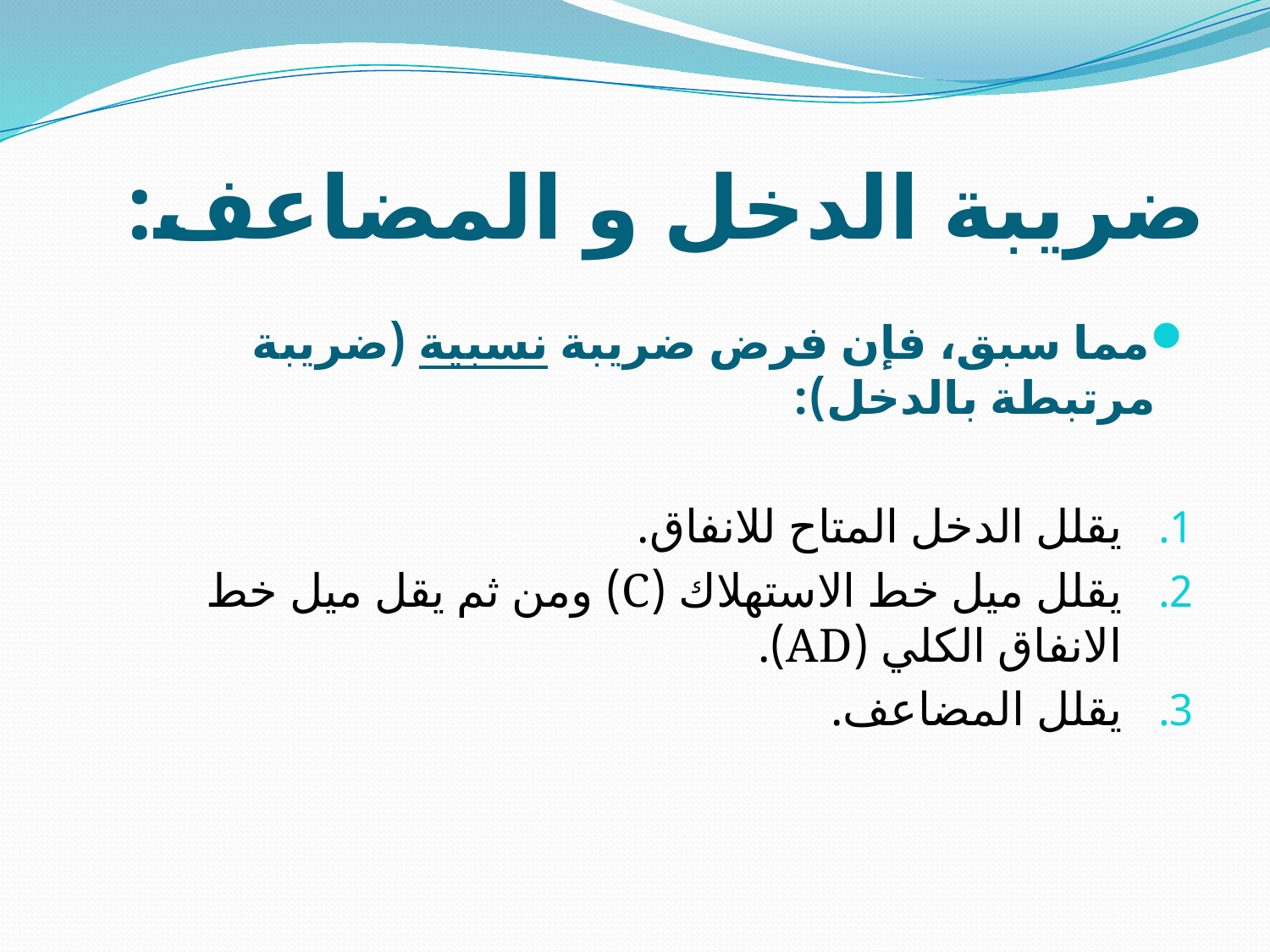

# ضريبة الدخل و المضاعف:
مما سبق، فإن فرض ضريبة نسبية (ضريبة مرتبطة بالدخل):

يقلل الدخل المتاح للانفاق.
يقلل ميل خط الاستهلاك (C) ومن ثم يقل ميل خط الانفاق الكلي (AD).
يقلل المضاعف.